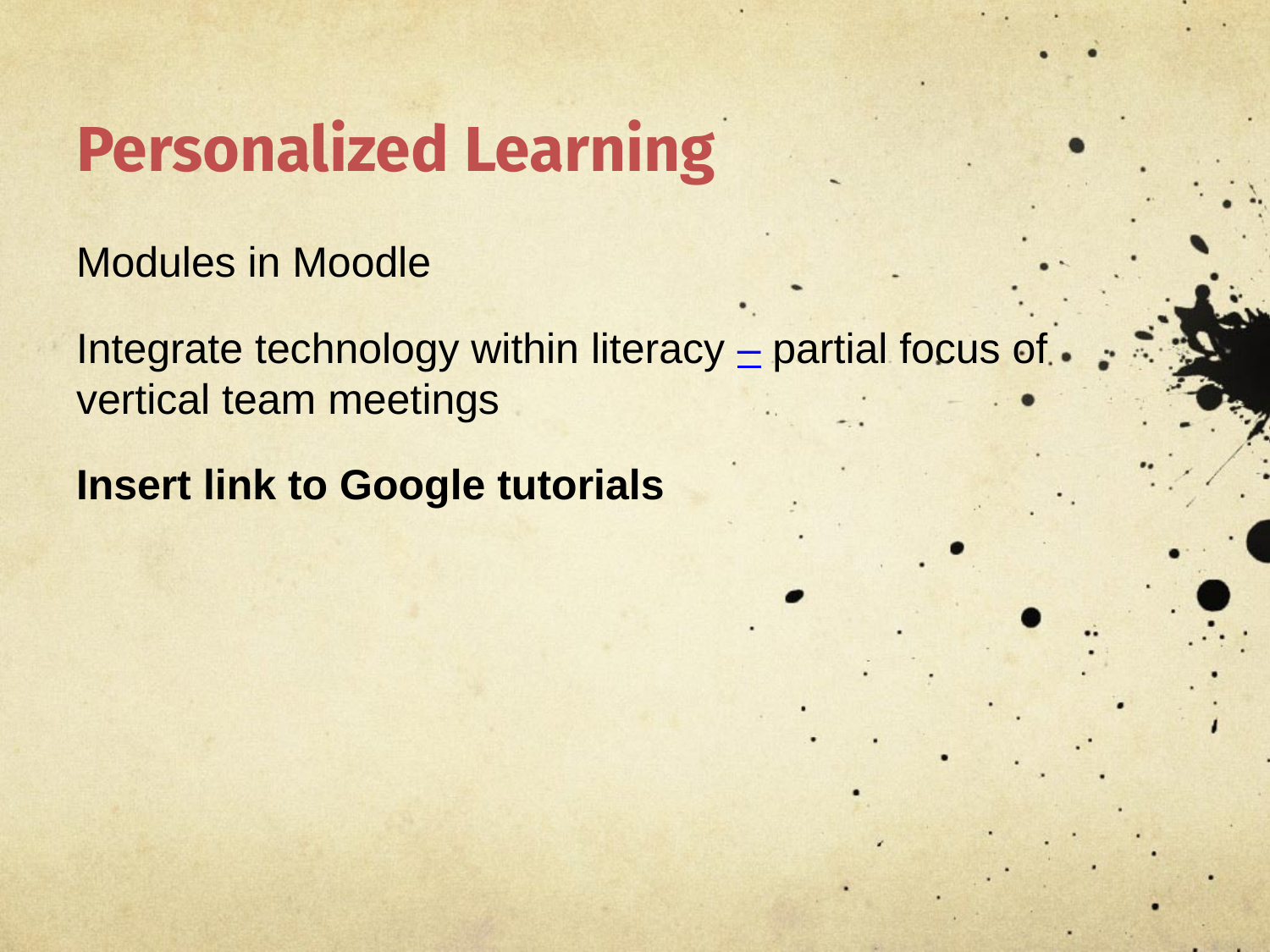

# Personalized Learning
Modules in Moodle
Integrate technology within literacy – partial focus of vertical team meetings
Insert link to Google tutorials